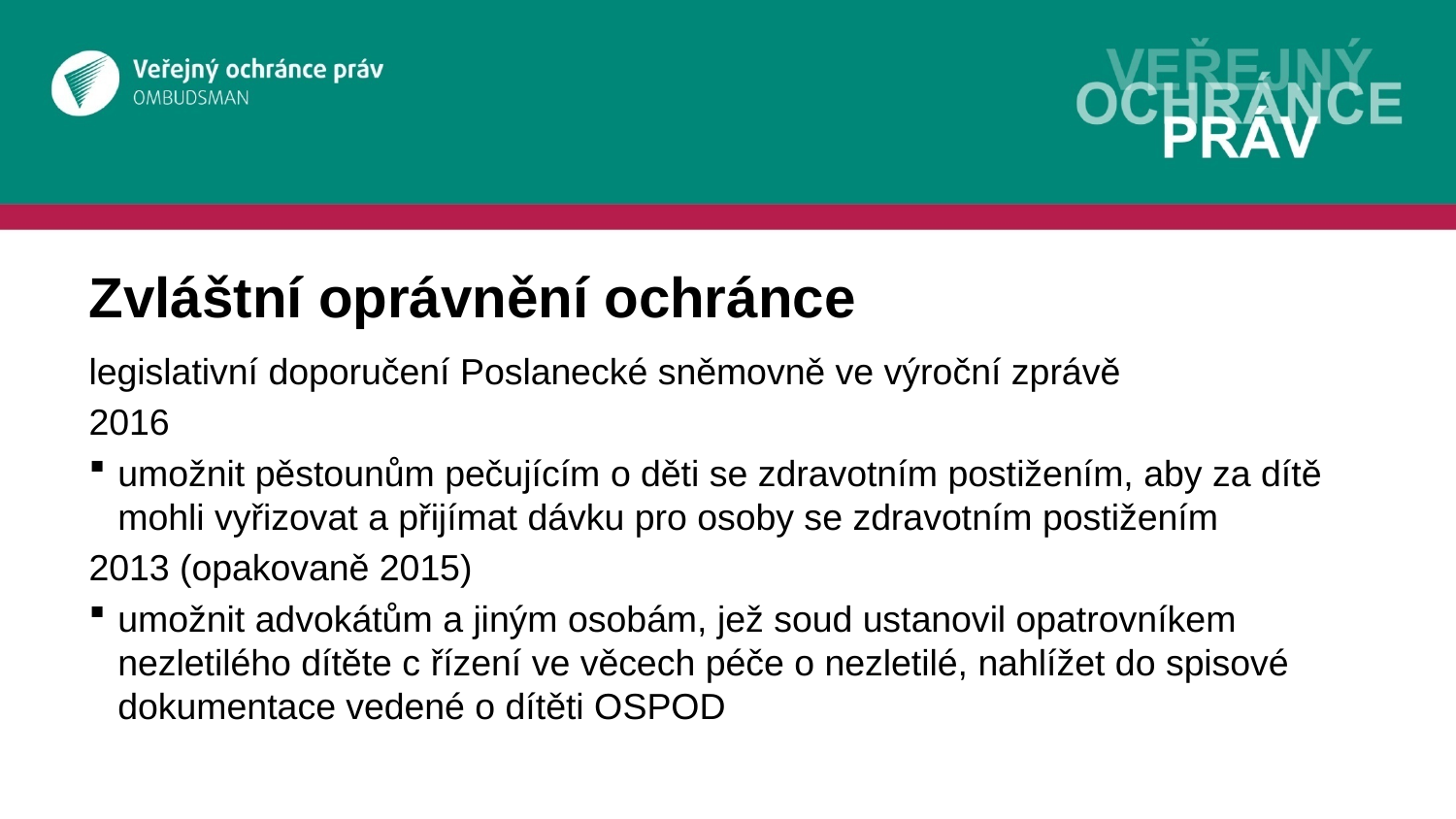

# Zvláštní oprávnění ochránce
legislativní doporučení Poslanecké sněmovně ve výroční zprávě
2016
umožnit pěstounům pečujícím o děti se zdravotním postižením, aby za dítě mohli vyřizovat a přijímat dávku pro osoby se zdravotním postižením
2013 (opakovaně 2015)
umožnit advokátům a jiným osobám, jež soud ustanovil opatrovníkem nezletilého dítěte c řízení ve věcech péče o nezletilé, nahlížet do spisové dokumentace vedené o dítěti OSPOD